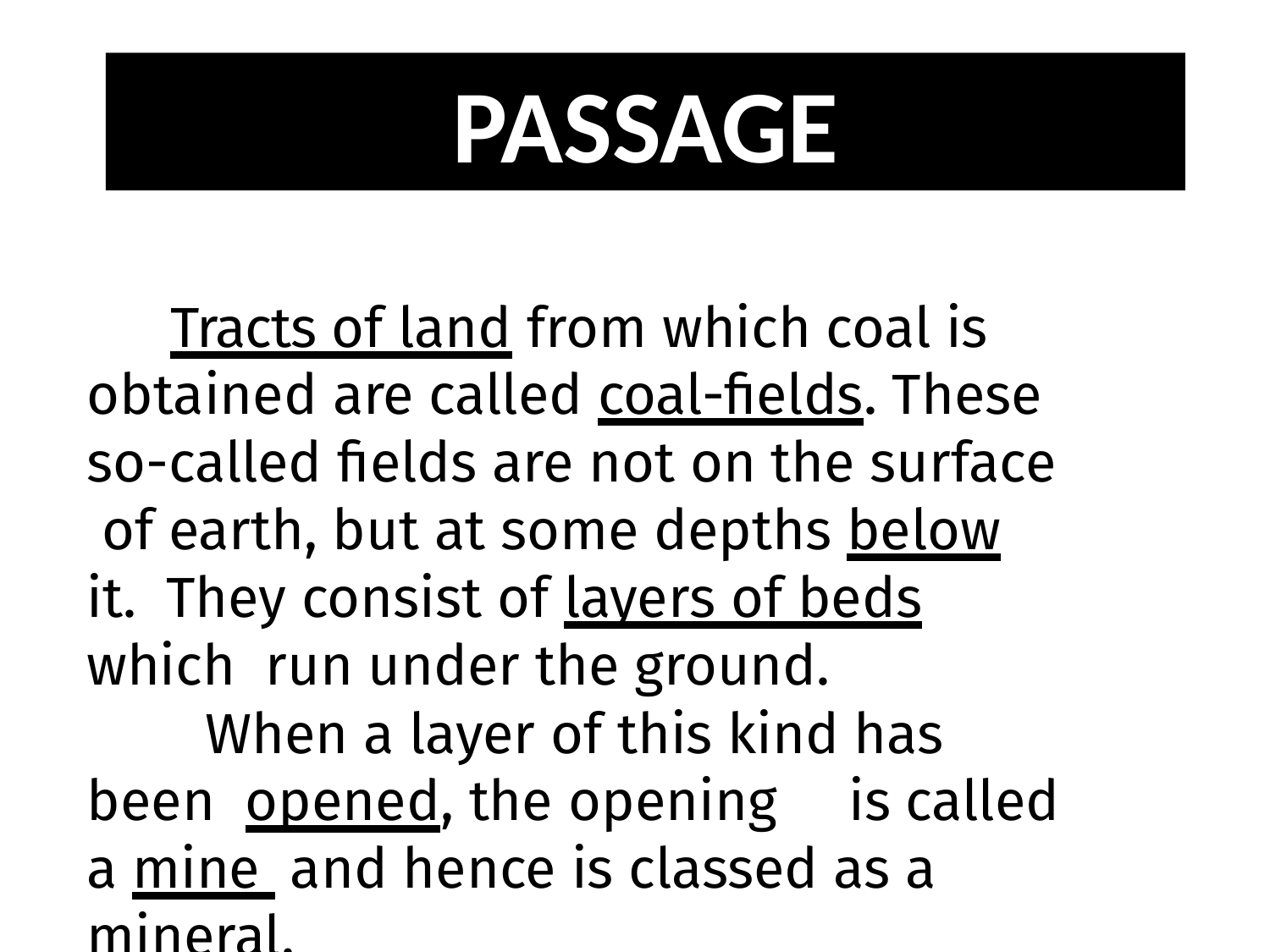

PASSAGE
Tracts of land from which coal is  obtained are called coal-fields. These  so-called fields are not on the surface  of earth, but at some depths below it.  They consist of layers of beds which  run under the ground.
When a layer of this kind has been  opened, the opening	is called a mine  and hence is classed as a mineral.